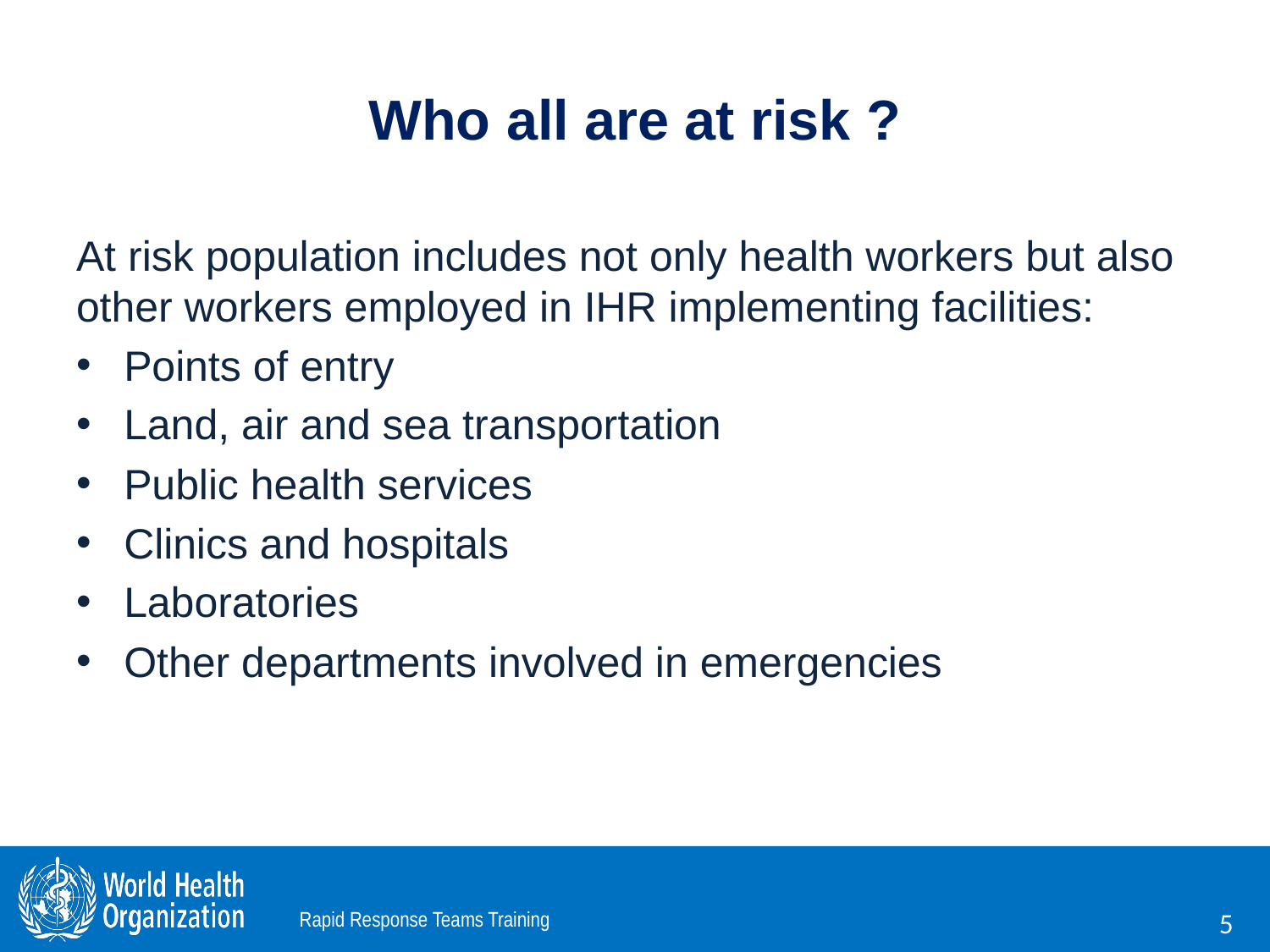

# Who all are at risk ?
At risk population includes not only health workers but also other workers employed in IHR implementing facilities:
Points of entry
Land, air and sea transportation
Public health services
Clinics and hospitals
Laboratories
Other departments involved in emergencies